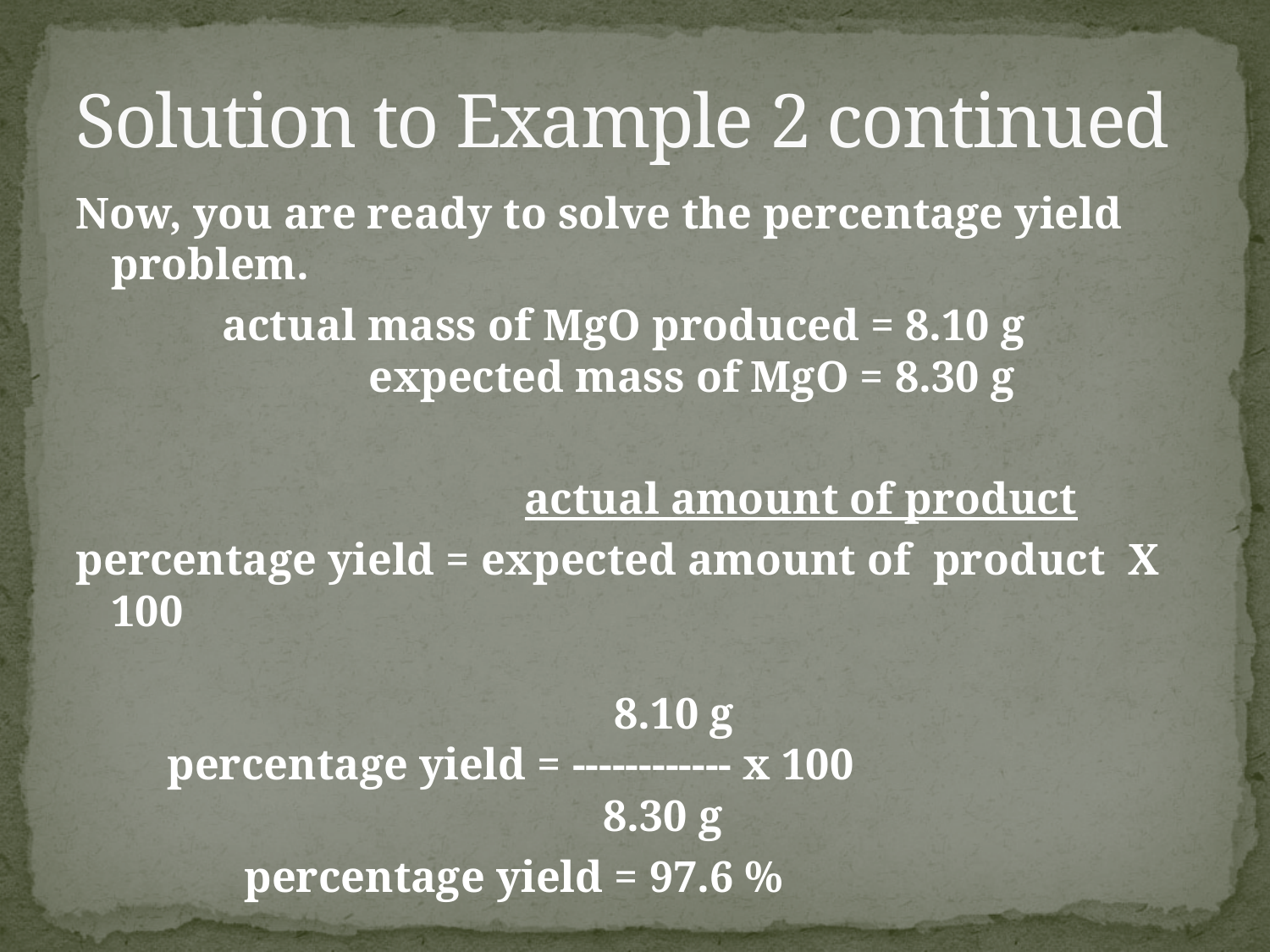

# Solution to Example 2 continued
Now, you are ready to solve the percentage yield problem.
             actual mass of MgO produced = 8.10 g
                       expected mass of MgO = 8.30 g

                                        actual amount of product
percentage yield = expected amount of  product  X 100
                                                8.10 g
     percentage yield = ------------ x 100
                                            8.30 g
               percentage yield = 97.6 %